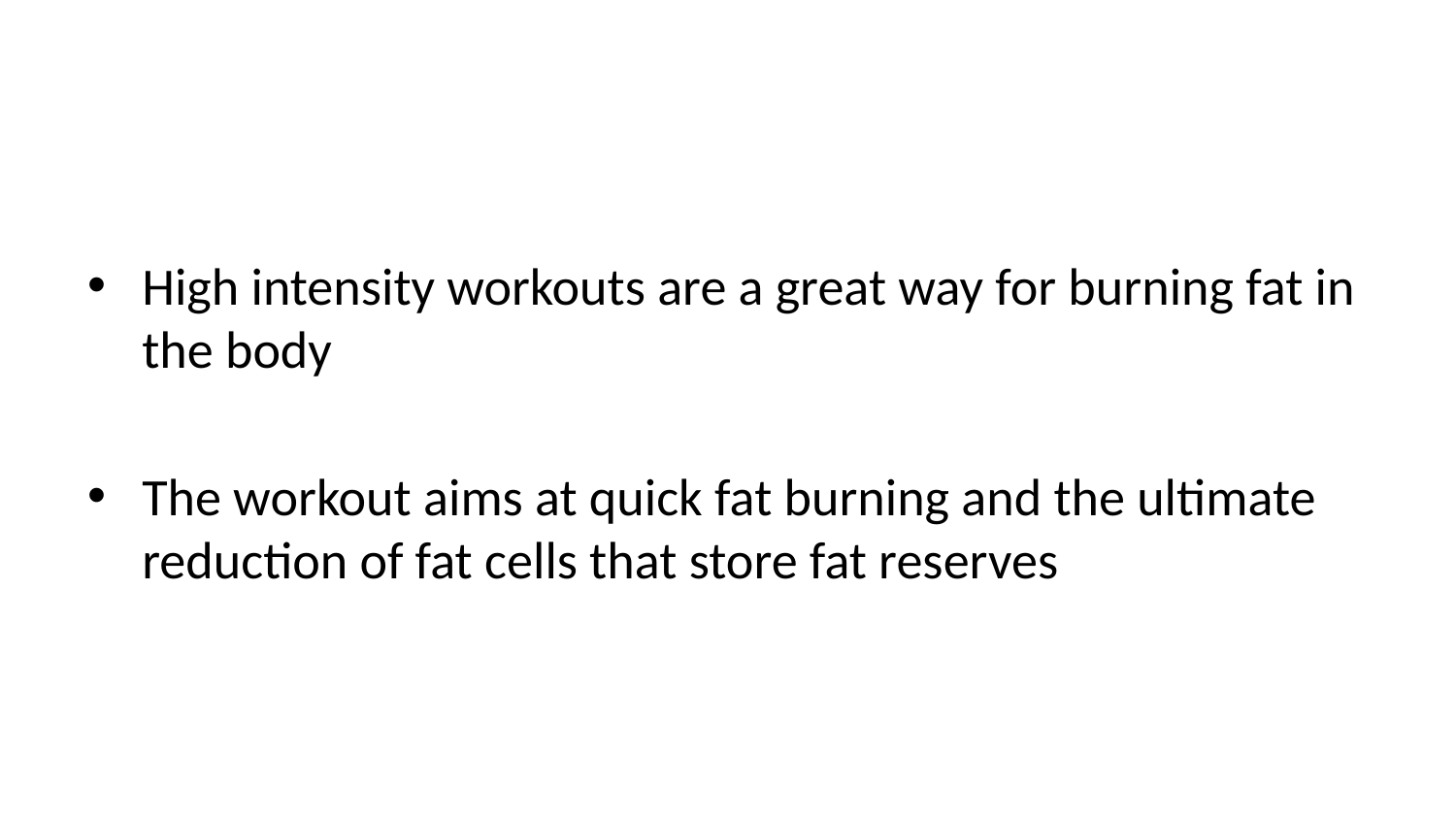

High intensity workouts are a great way for burning fat in the body

The workout aims at quick fat burning and the ultimate reduction of fat cells that store fat reserves